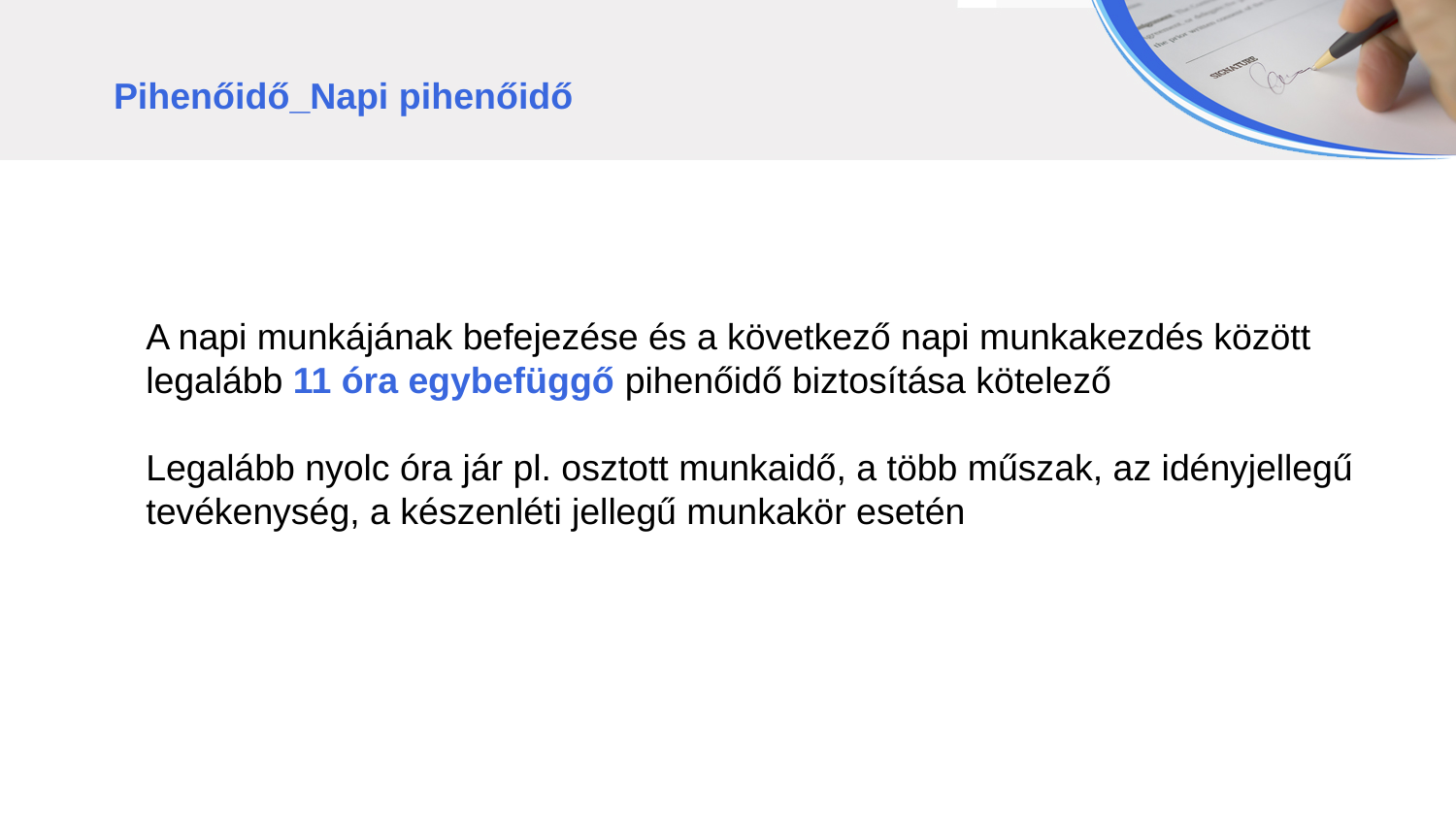

Pihenőidő_Napi pihenőidő
A napi munkájának befejezése és a következő napi munkakezdés között
legalább 11 óra egybefüggő pihenőidő biztosítása kötelező

Legalább nyolc óra jár pl. osztott munkaidő, a több műszak, az idényjellegű tevékenység, a készenléti jellegű munkakör esetén